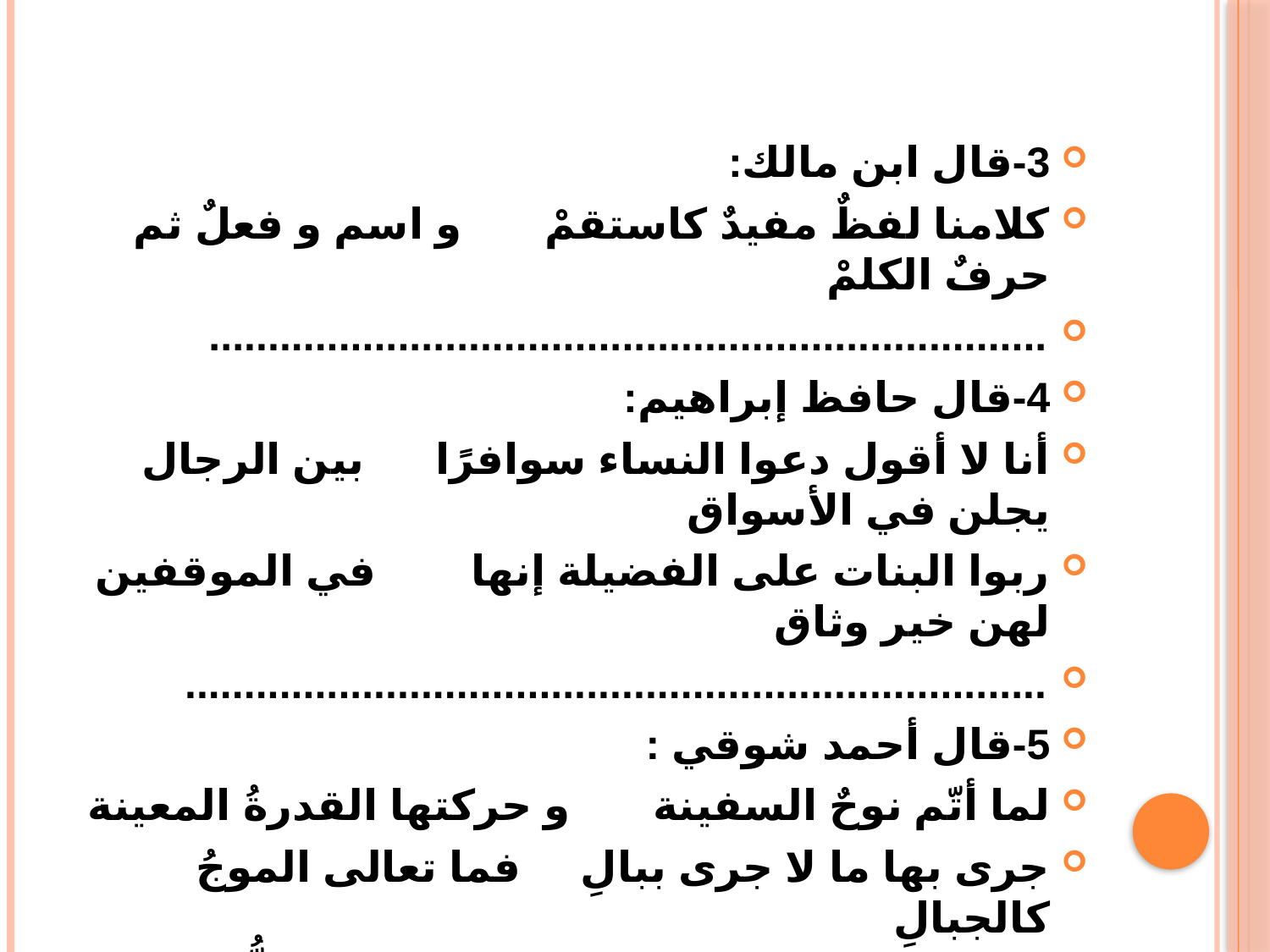

#
3-قال ابن مالك:
كلامنا لفظٌ مفيدٌ كاستقمْ       و اسم و فعلٌ ثم حرفٌ الكلمْ
.......................................................................
4-قال حافظ إبراهيم:
أنا لا أقول دعوا النساء سوافرًا      بين الرجال يجلن في الأسواق
ربوا البنات على الفضيلة إنها        في الموقفين لهن خير وثاق
.........................................................................
5-قال أحمد شوقي :
لما أتّم نوحٌ السفينة       و حركتها القدرةُ المعينة
جرى بها ما لا جرى ببالِ     فما تعالى الموجُ كالجبالِ
حتى مشى الليثُ مع الحمارِ   و أخذ القطُّ بأيدي الفأرِ
.........................................................................